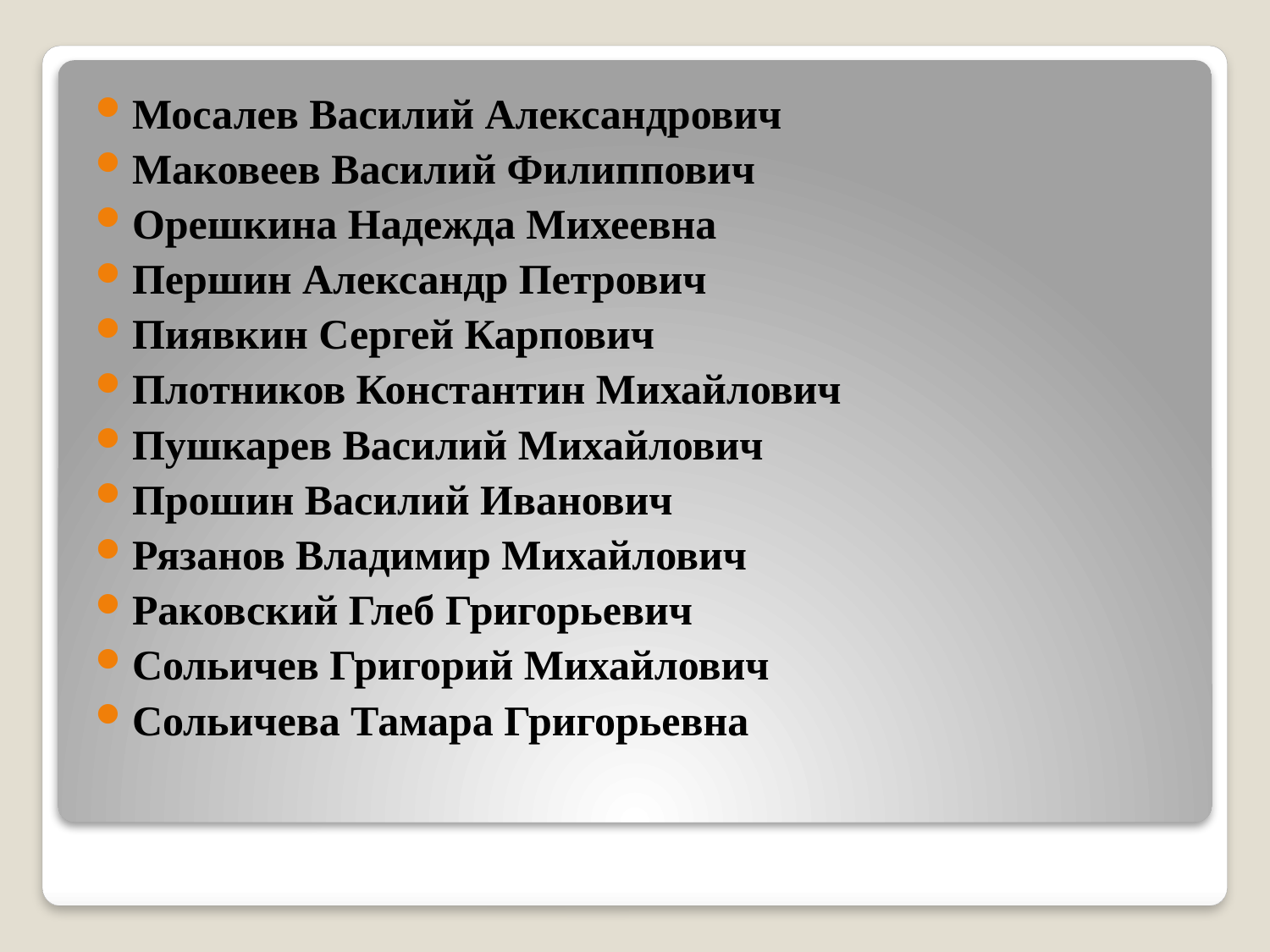

Мосалев Василий Александрович
Маковеев Василий Филиппович
Орешкина Надежда Михеевна
Першин Александр Петрович
Пиявкин Сергей Карпович
Плотников Константин Михайлович
Пушкарев Василий Михайлович
Прошин Василий Иванович
Рязанов Владимир Михайлович
Раковский Глеб Григорьевич
Сольичев Григорий Михайлович
Сольичева Тамара Григорьевна

#